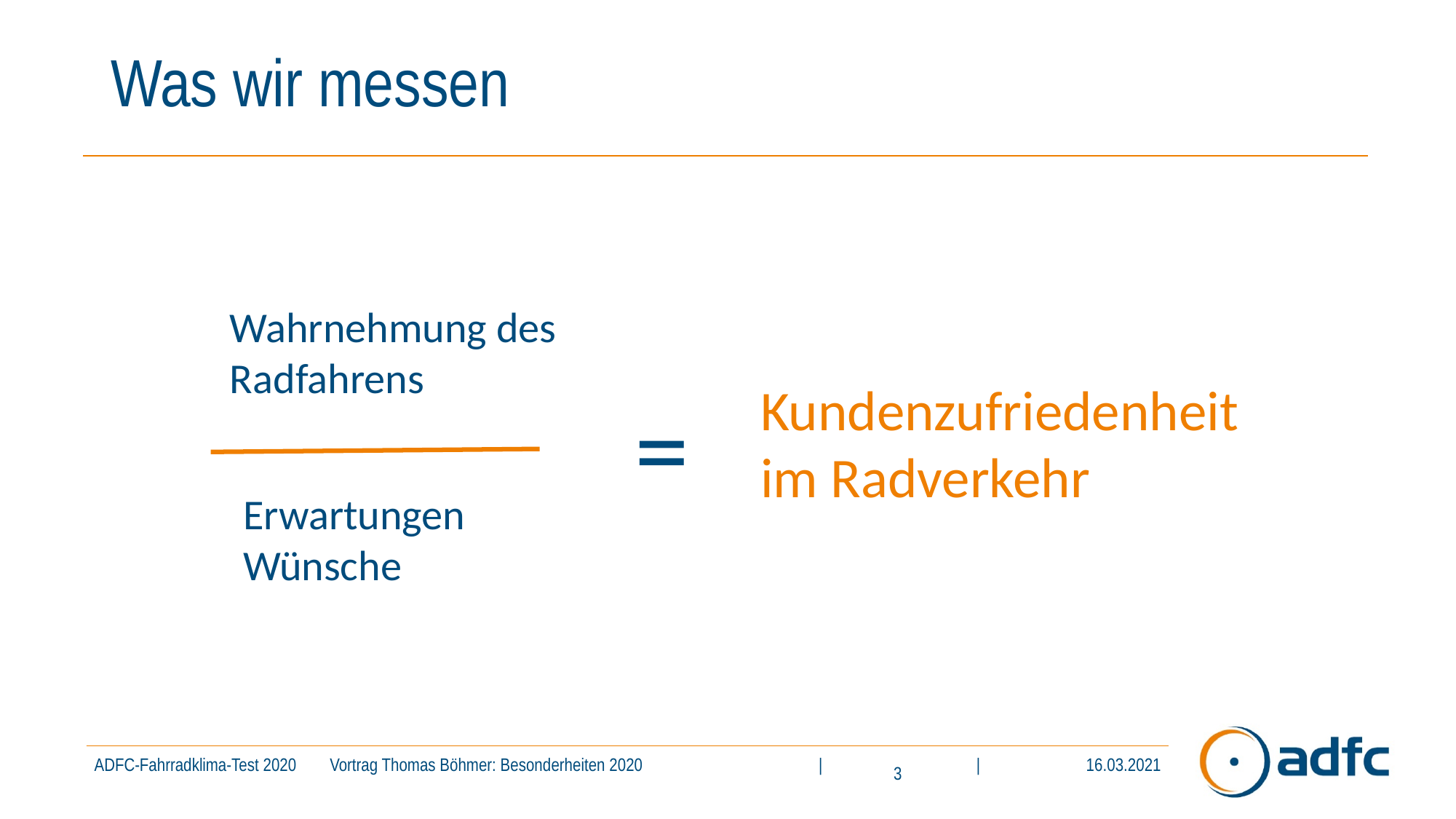

Was wir messen

Wahrnehmung des Radfahrens
Kundenzufriedenheit
im Radverkehr
=
Erwartungen
Wünsche